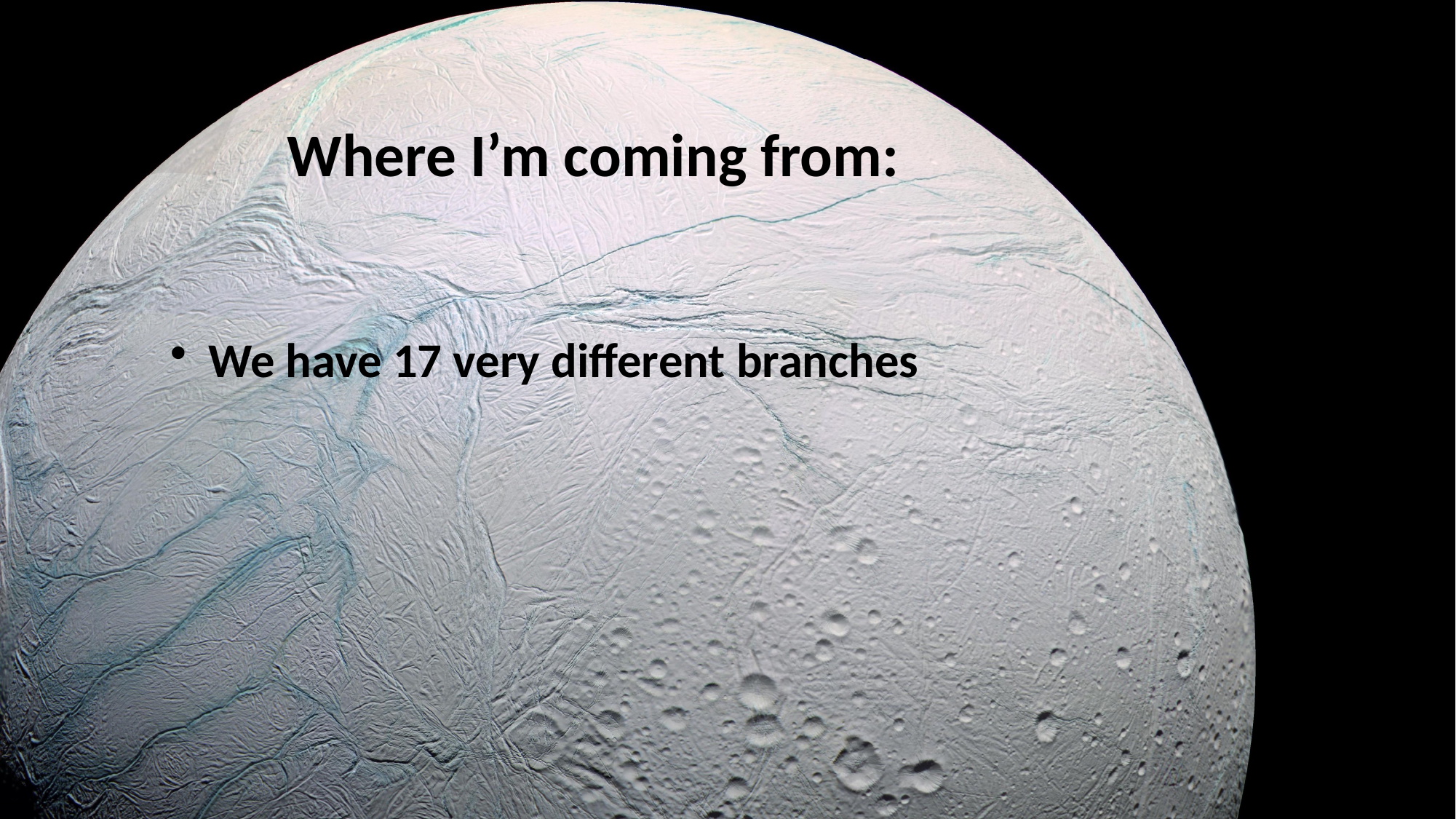

Where I’m coming from:
We have 17 very different branches